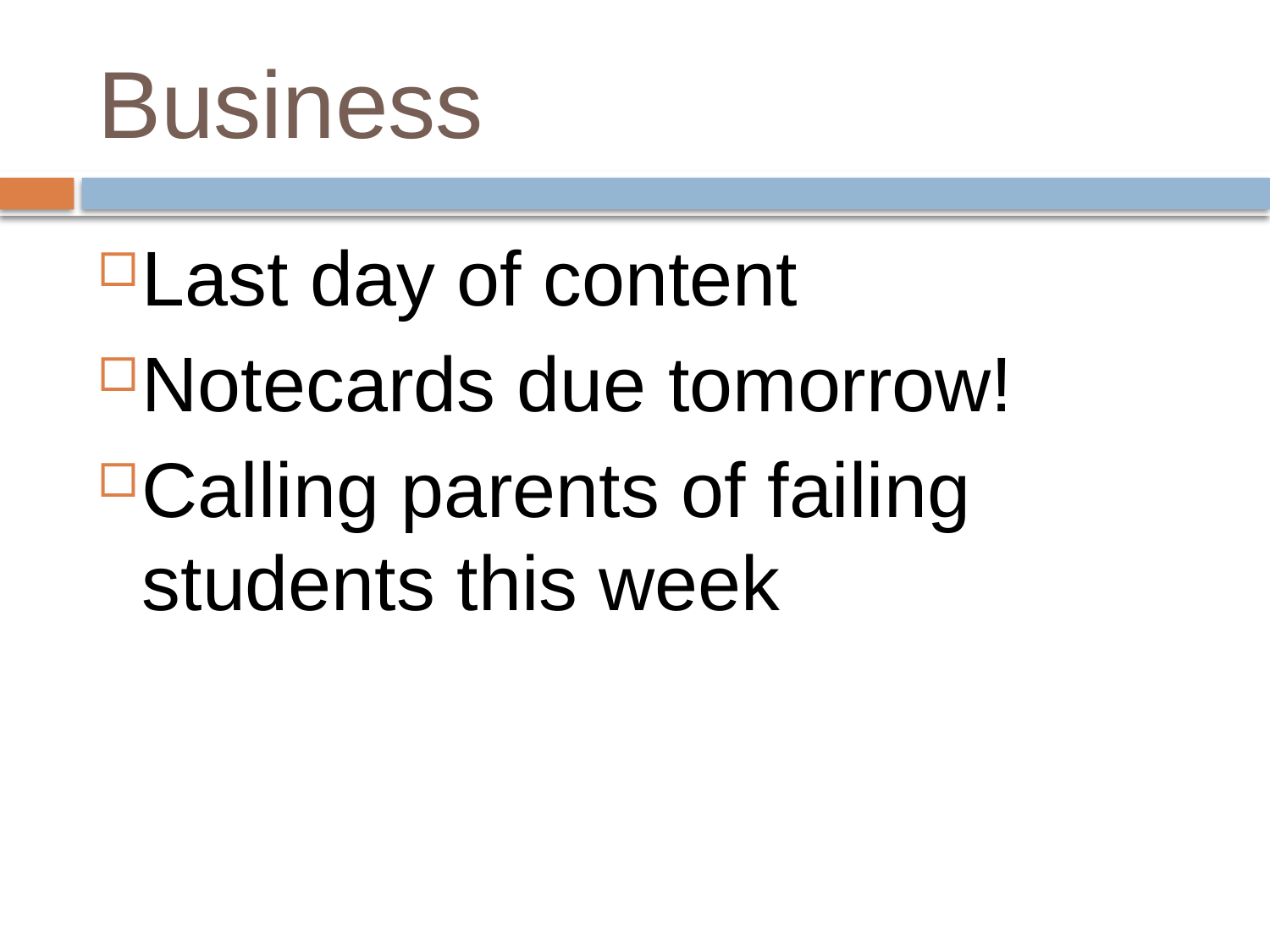

# Business
Last day of content
Notecards due tomorrow!
Calling parents of failing students this week